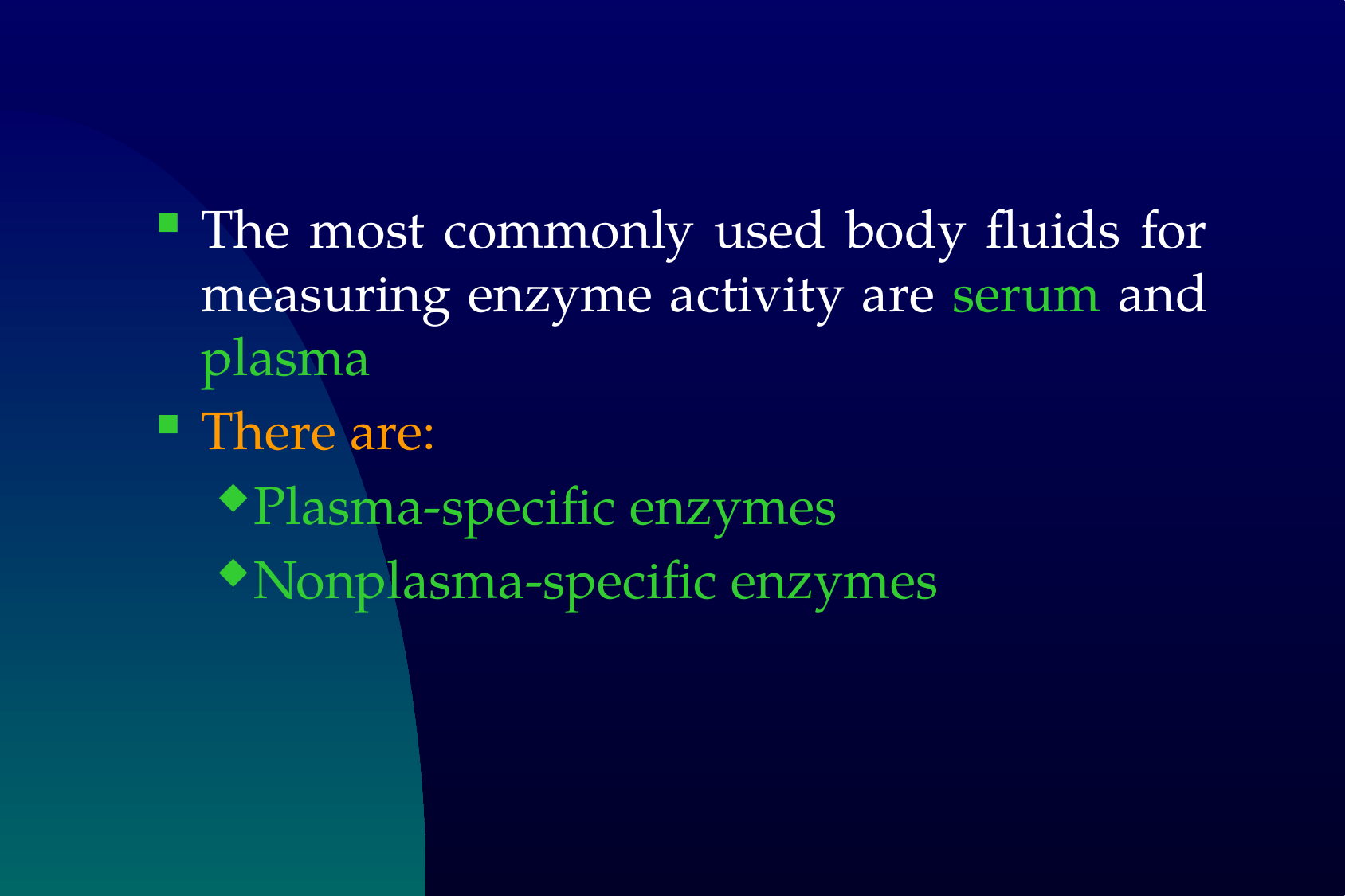

The most commonly used body fluids for measuring enzyme activity are serum and plasma
There are:
Plasma-specific enzymes
Nonplasma-specific enzymes